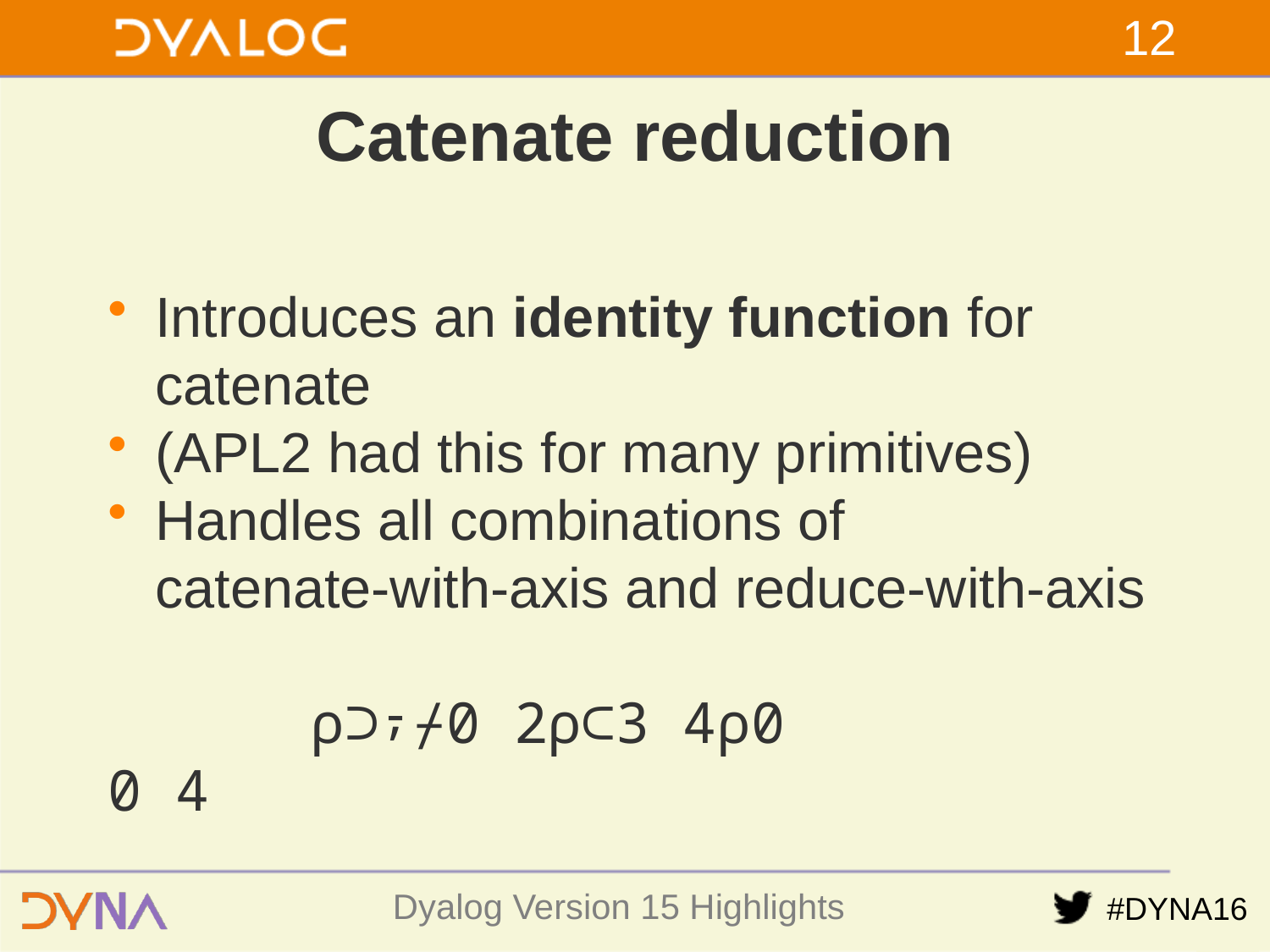

12
# Catenate reduction
Introduces an identity function for catenate
(APL2 had this for many primitives)
Handles all combinations of
catenate-with-axis and reduce-with-axis

      ⍴⊃⍪⌿0 2⍴⊂3 4⍴0
0 4
Dyalog Version 15 Highlights